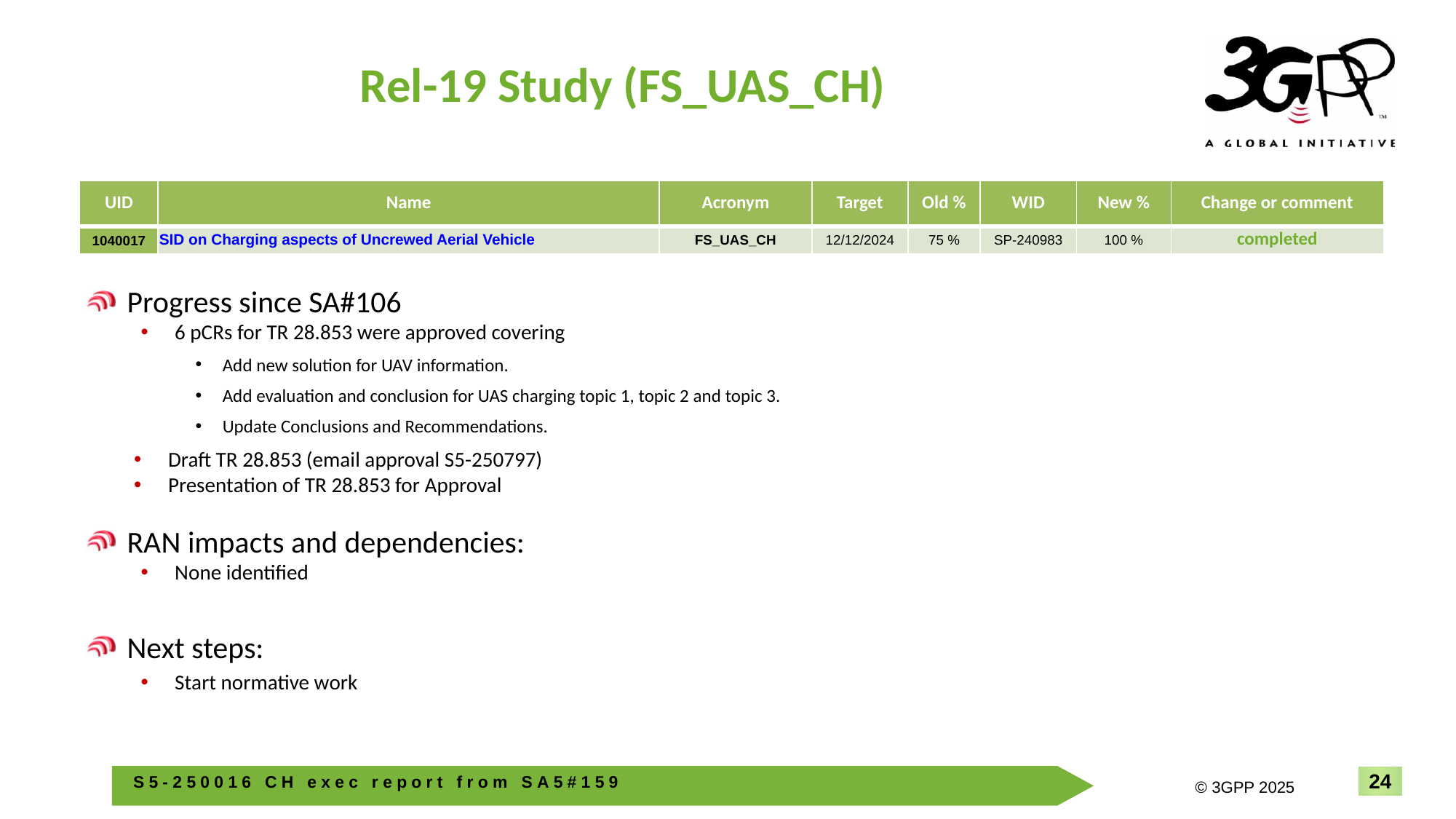

# Rel-19 Study (FS_UAS_CH)
| UID | Name | Acronym | Target | Old % | WID | New % | Change or comment |
| --- | --- | --- | --- | --- | --- | --- | --- |
| 1040017 | SID on Charging aspects of Uncrewed Aerial Vehicle | FS\_UAS\_CH | 12/12/2024 | 75 % | SP-240983 | 100 % | completed |
Progress since SA#106
6 pCRs for TR 28.853 were approved covering
Add new solution for UAV information.
Add evaluation and conclusion for UAS charging topic 1, topic 2 and topic 3.
Update Conclusions and Recommendations.
Draft TR 28.853 (email approval S5-250797)
Presentation of TR 28.853 for Approval

RAN impacts and dependencies:
None identified

Next steps:
Start normative work